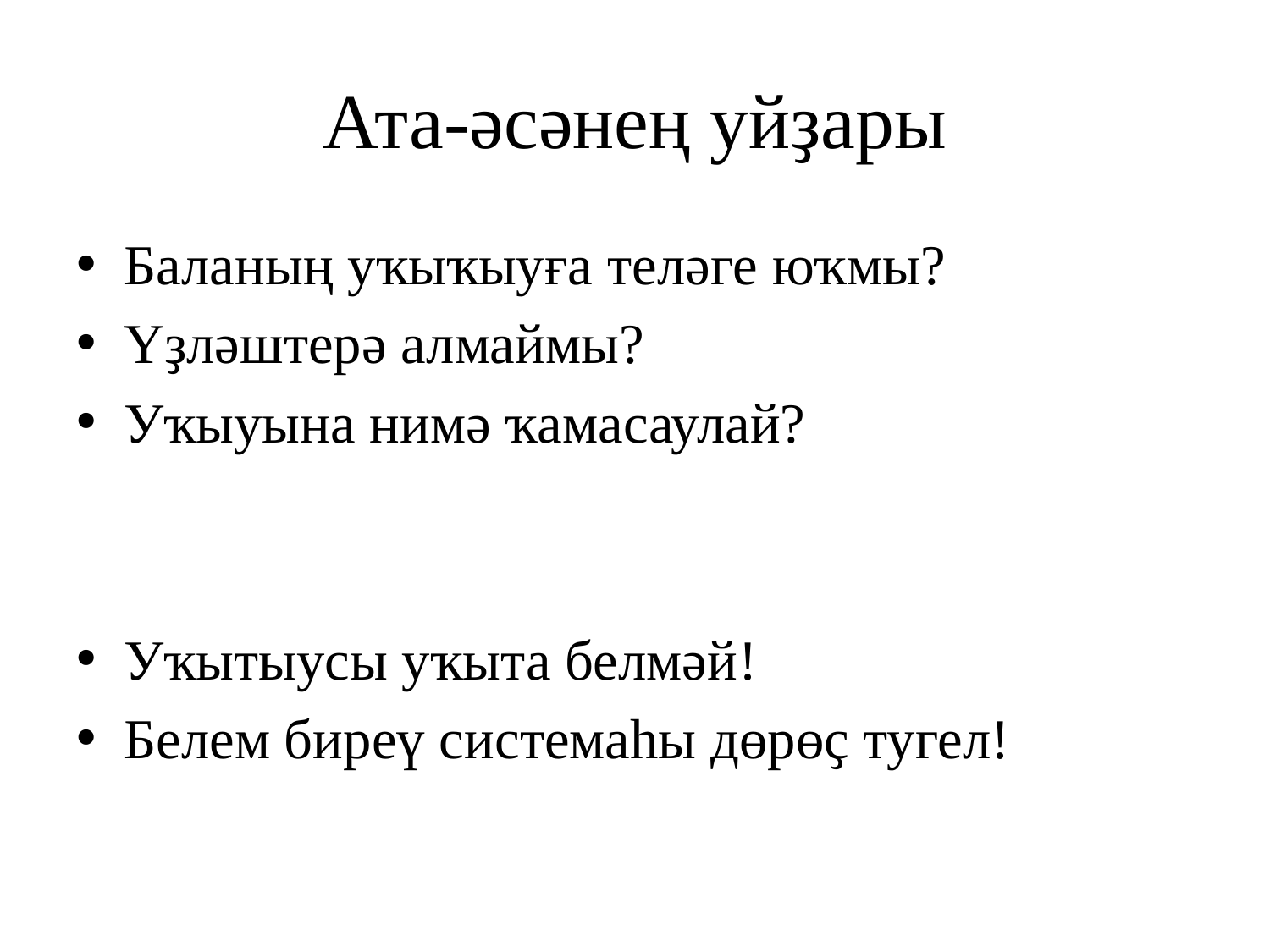

# Ата-әсәнең уйҙары
Баланың уҡыҡыуға теләге юҡмы?
Үҙләштерә алмаймы?
Уҡыуына нимә ҡамасаулай?

Уҡытыусы уҡыта белмәй!
Белем биреү системаһы дөрөҫ тугел!